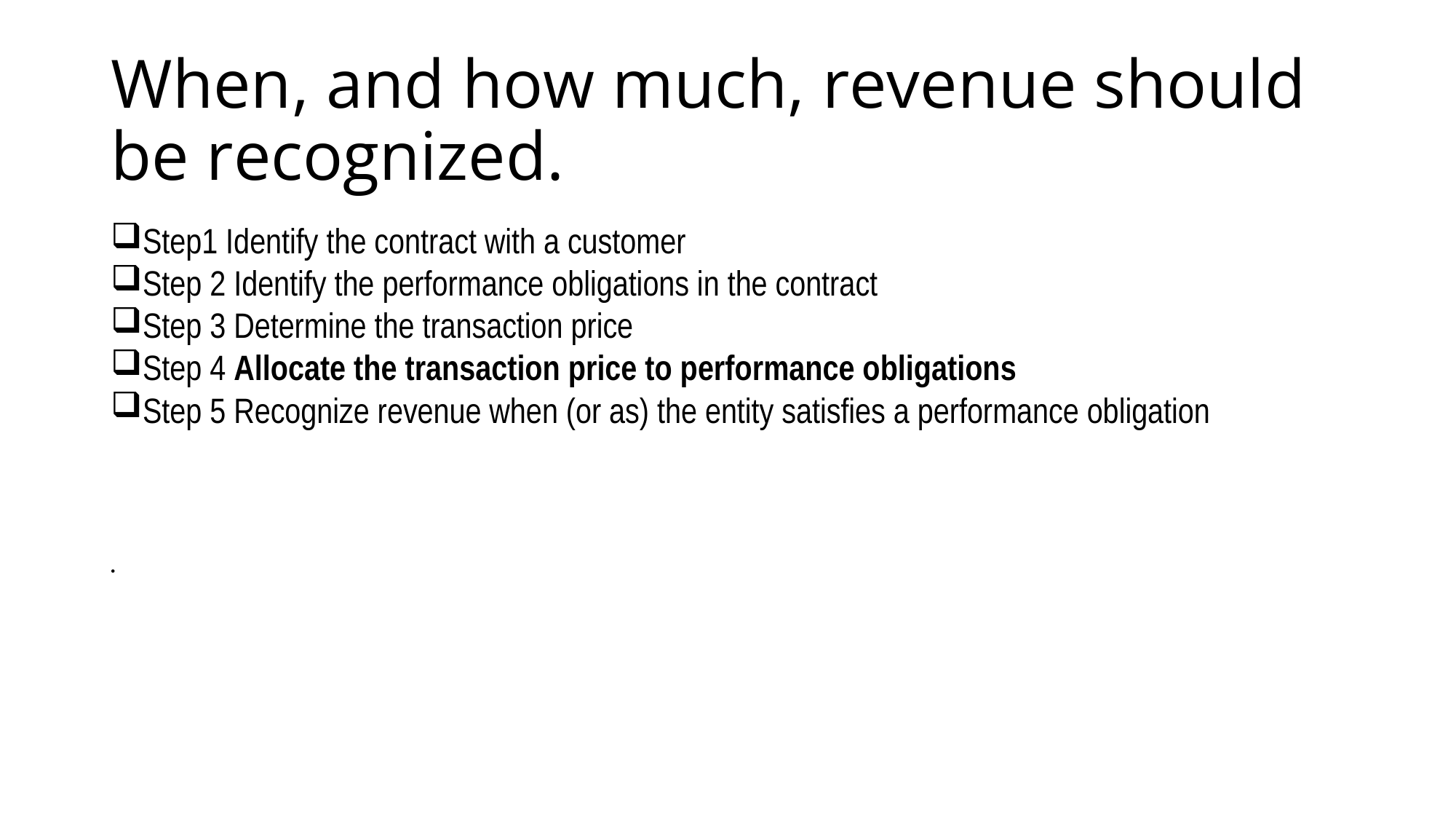

# When, and how much, revenue should be recognized.
Step1 Identify the contract with a customer
Step 2 Identify the performance obligations in the contract
Step 3 Determine the transaction price
Step 4 Allocate the transaction price to performance obligations
Step 5 Recognize revenue when (or as) the entity satisfies a performance obligation ep 5

Recognize revenue
when (or as) the
entity satisfies
a performance
obligation
ep 1
Identify the
contract with a
customer
Step 1
Identify the
contract with a
customer